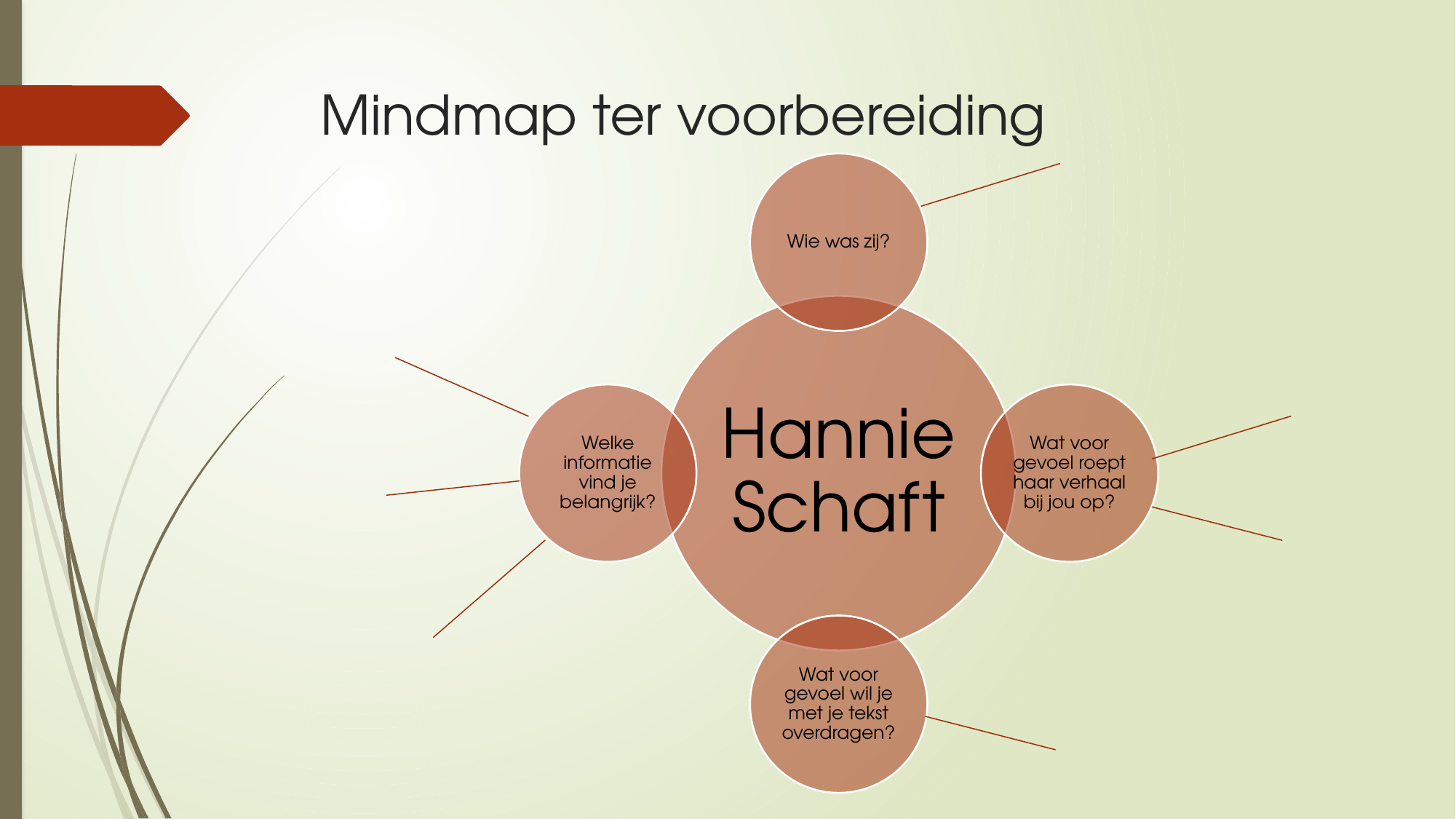

# Mindmap ter voorbereiding
Hannie Schaft
Wie was zij?
Wat voor gevoel roept haar verhaal bij jou op?
Wat voor gevoel wil je met je tekst overdragen?
Welke informatie vind je belangrijk?